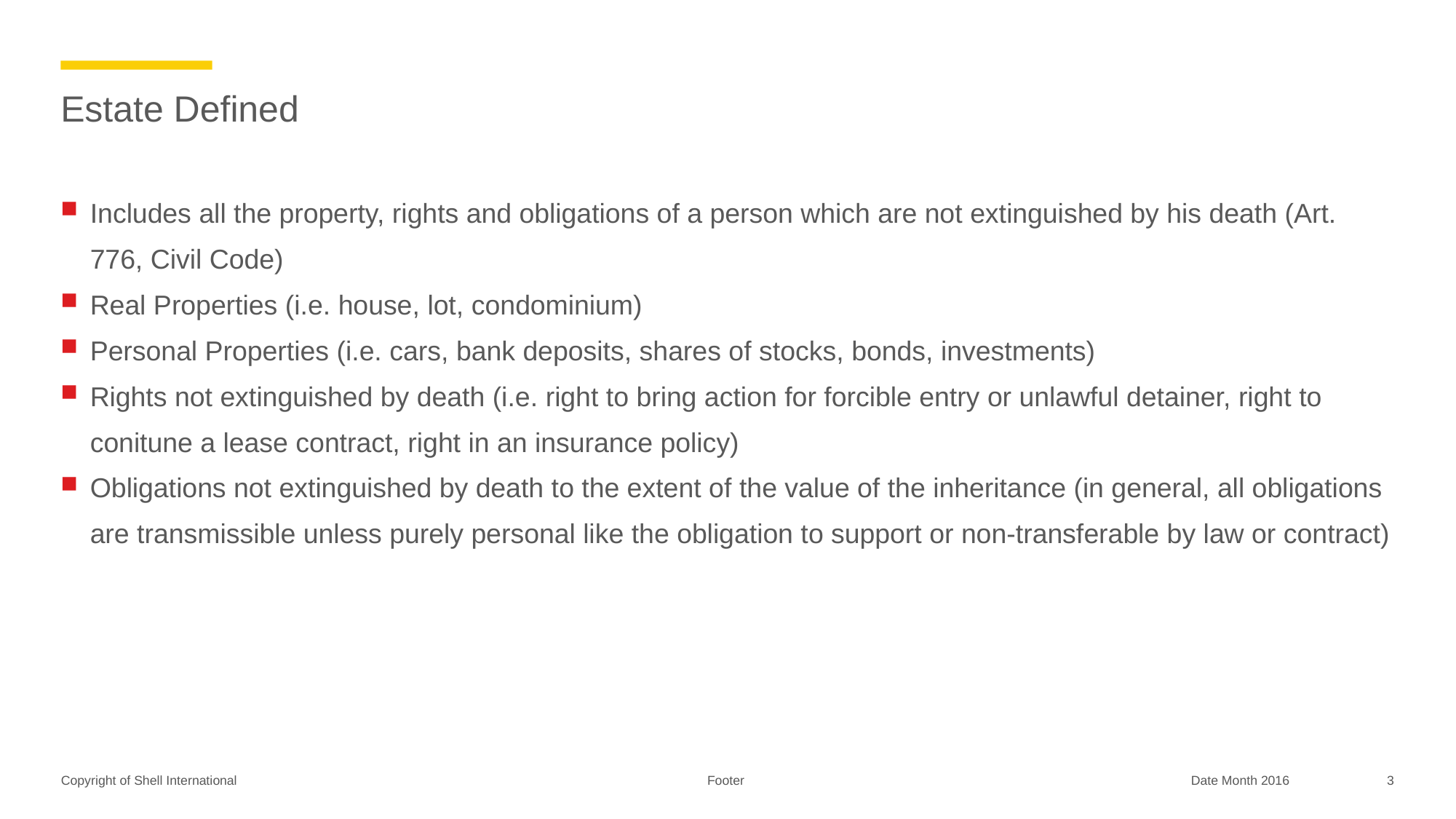

# Estate Defined
Includes all the property, rights and obligations of a person which are not extinguished by his death (Art. 776, Civil Code)
Real Properties (i.e. house, lot, condominium)
Personal Properties (i.e. cars, bank deposits, shares of stocks, bonds, investments)
Rights not extinguished by death (i.e. right to bring action for forcible entry or unlawful detainer, right to conitune a lease contract, right in an insurance policy)
Obligations not extinguished by death to the extent of the value of the inheritance (in general, all obligations are transmissible unless purely personal like the obligation to support or non-transferable by law or contract)

Footer
3
Date Month 2016